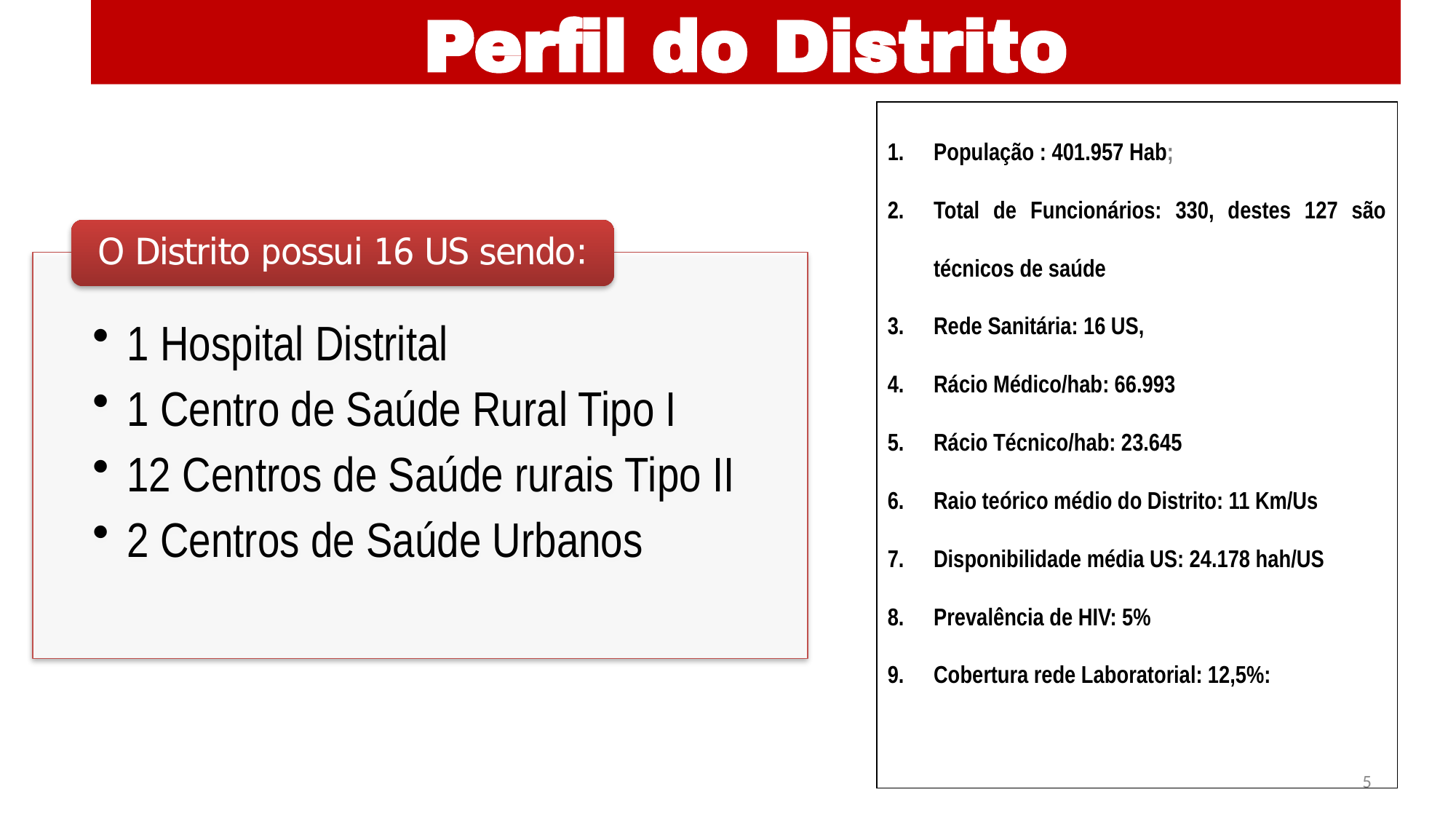

# Perfil do Distrito

População : 401.957 Hab;
Total de Funcionários: 330, destes 127 são técnicos de saúde
Rede Sanitária: 16 US,
Rácio Médico/hab: 66.993
Rácio Técnico/hab: 23.645
Raio teórico médio do Distrito: 11 Km/Us
Disponibilidade média US: 24.178 hah/US
Prevalência de HIV: 5%
Cobertura rede Laboratorial: 12,5%:

1 Hospital Distrital
1 Centro de Saúde Rural Tipo I
12 Centros de Saúde rurais Tipo II
2 Centros de Saúde Urbanos
O Distrito possui 16 US sendo:
5